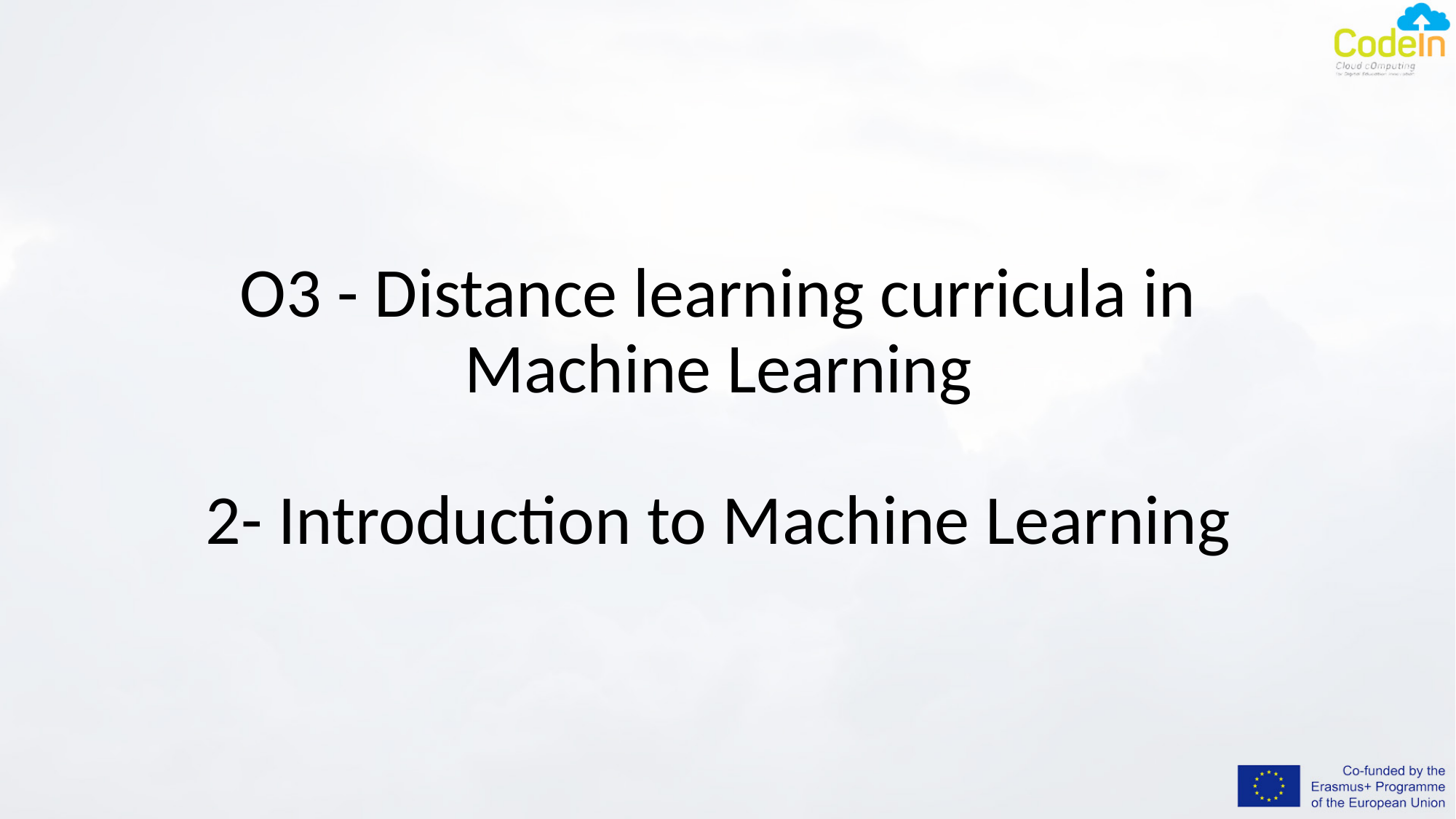

# O3 - Distance learning curricula in Machine Learning 2- Introduction to Machine Learning